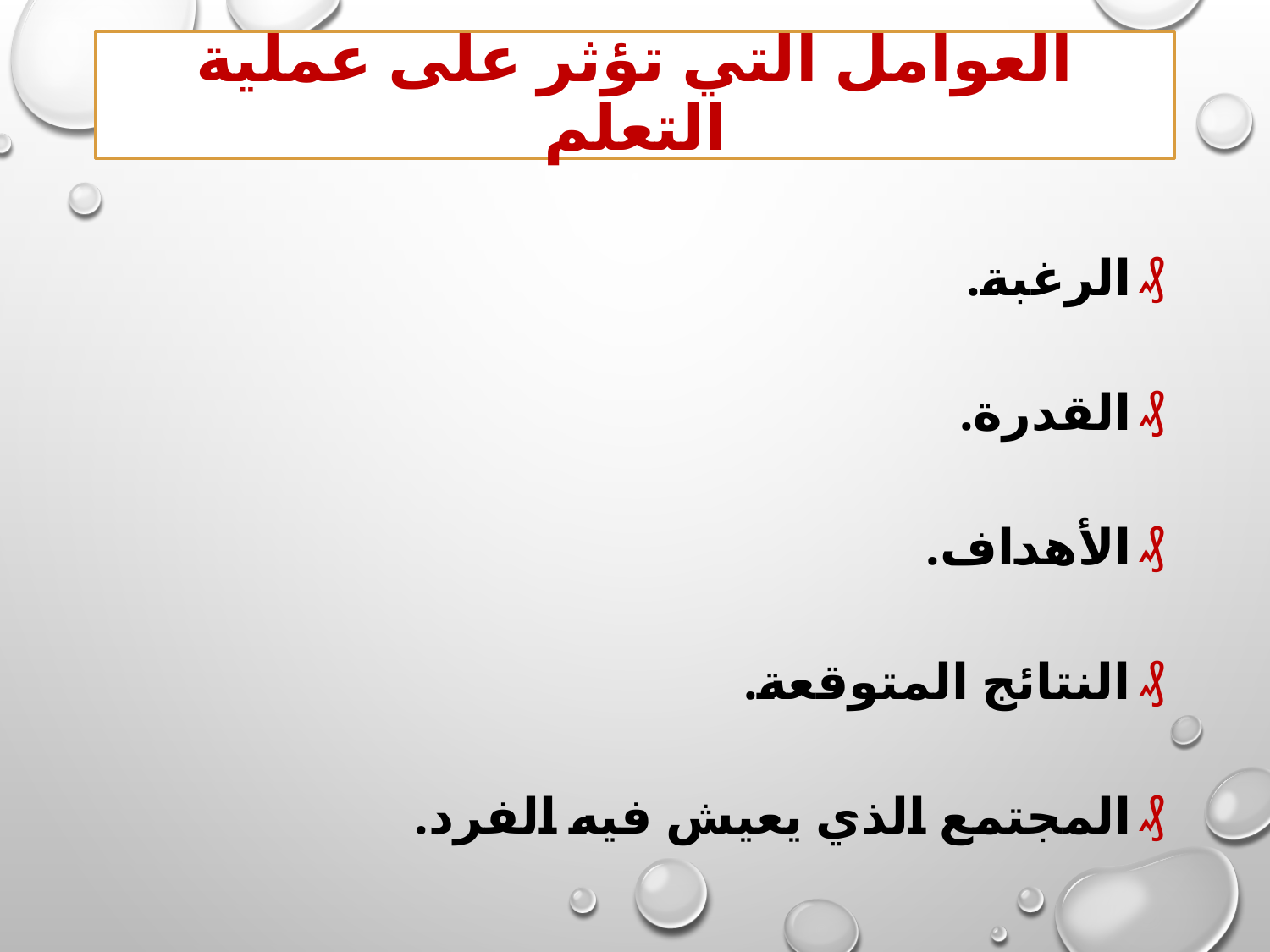

# العوامل التي تؤثر على عملية التعلم
الرغبة.
القدرة.
الأهداف.
النتائج المتوقعة.
المجتمع الذي يعيش فيه الفرد.